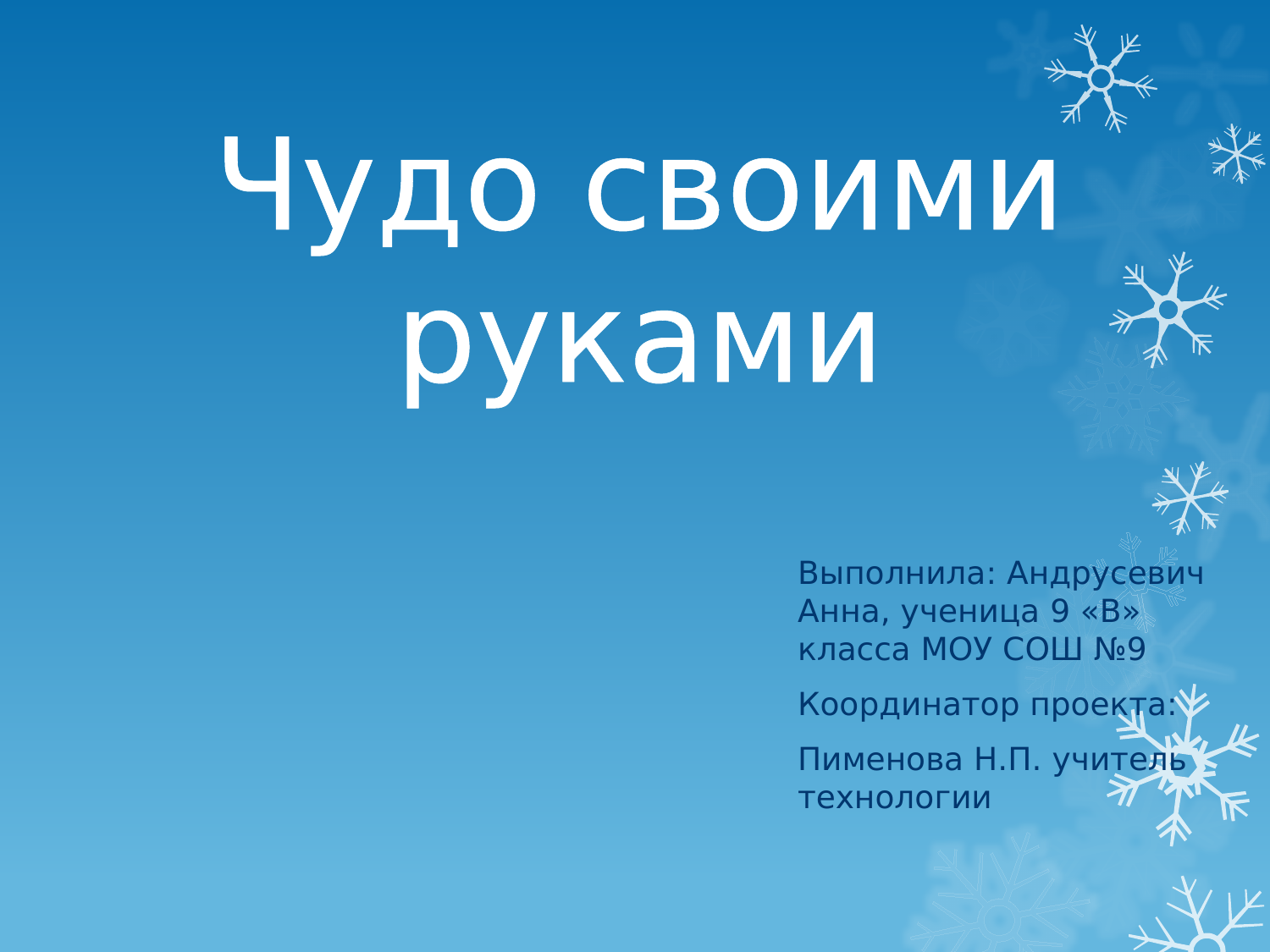

#
Чудо своими руками
Выполнила: Андрусевич Анна, ученица 9 «В» класса МОУ СОШ №9
Координатор проекта:
Пименова Н.П. учитель технологии